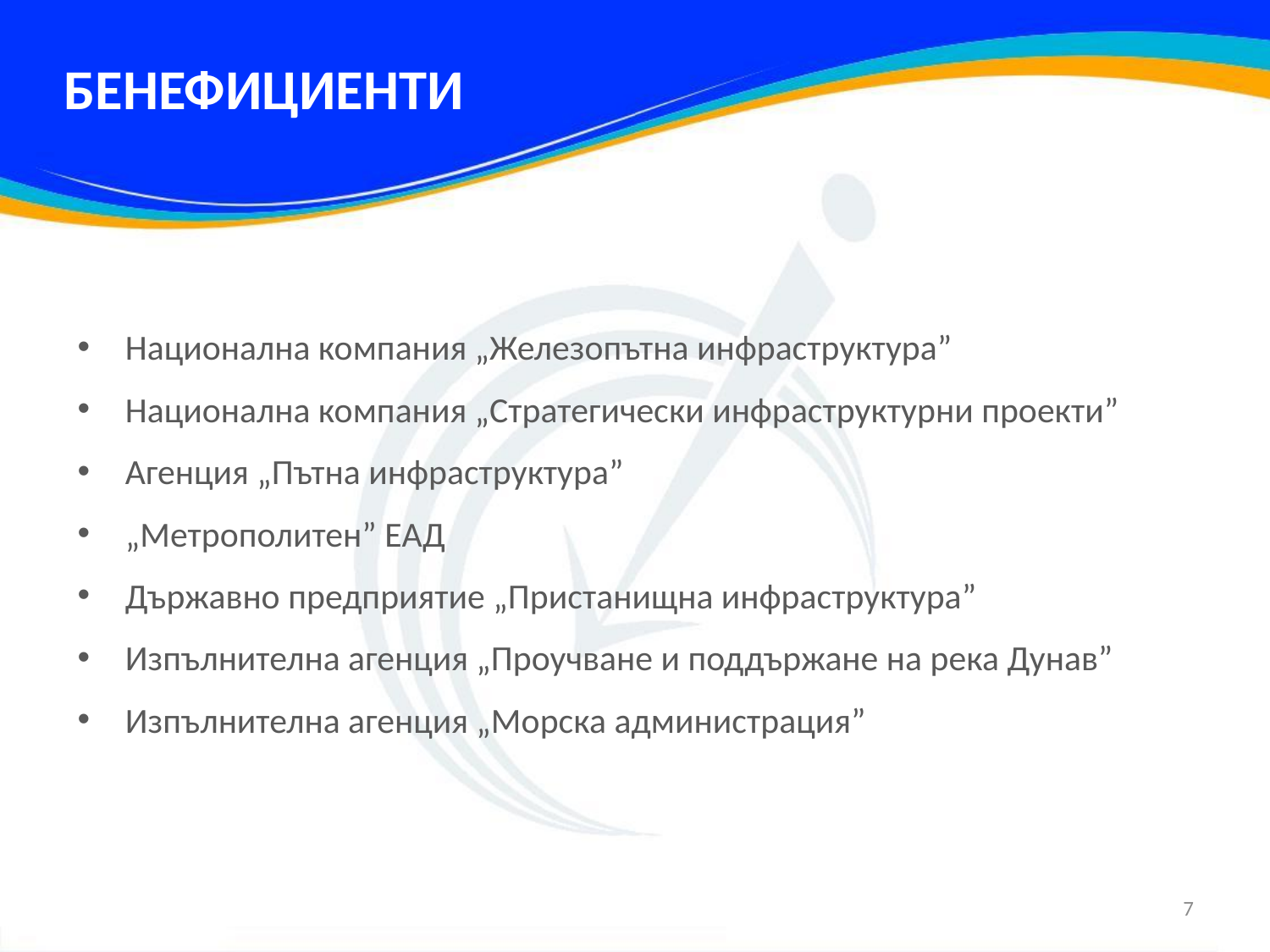

# БЕНЕФИЦИЕНТИ
Национална компания „Железопътна инфраструктура”
Национална компания „Стратегически инфраструктурни проекти”
Агенция „Пътна инфраструктура”
„Метрополитен” ЕАД
Държавно предприятие „Пристанищна инфраструктура”
Изпълнителна агенция „Проучване и поддържане на река Дунав”
Изпълнителна агенция „Морска администрация”
7